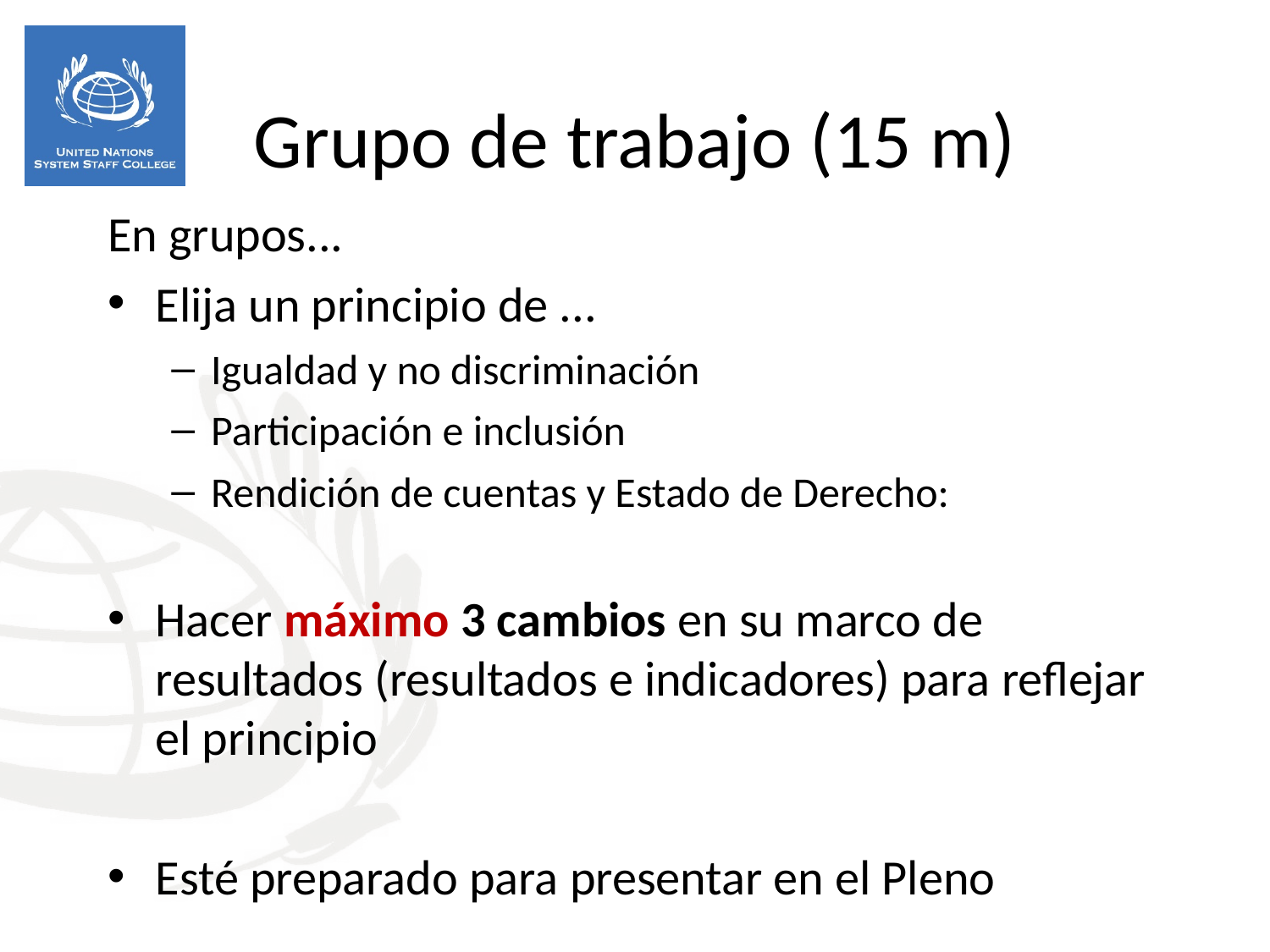

Grupo de trabajo (15 m)
En grupos...
Elija un principio de ...
Igualdad y no discriminación
Participación e inclusión
Rendición de cuentas y Estado de Derecho:

Hacer máximo 3 cambios en su marco de resultados (resultados e indicadores) para reflejar el principio

Esté preparado para presentar en el Pleno